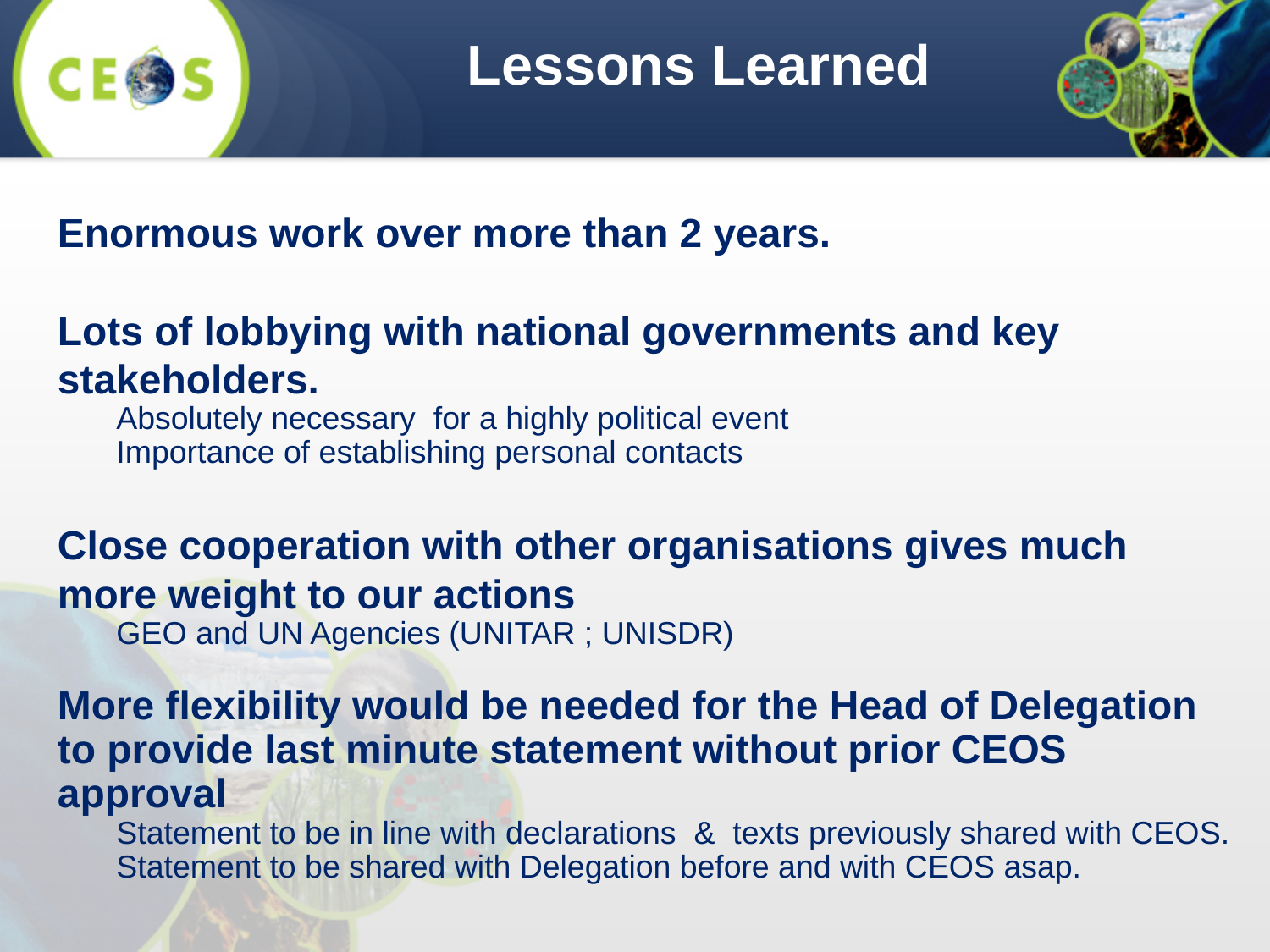

Lessons Learned
Enormous work over more than 2 years.

Lots of lobbying with national governments and key stakeholders.
Absolutely necessary  for a highly political event
Importance of establishing personal contacts

Close cooperation with other organisations gives much more weight to our actions
GEO and UN Agencies (UNITAR ; UNISDR)

More flexibility would be needed for the Head of Delegation to provide last minute statement without prior CEOS approval
Statement to be in line with declarations  &  texts previously shared with CEOS.
Statement to be shared with Delegation before and with CEOS asap.